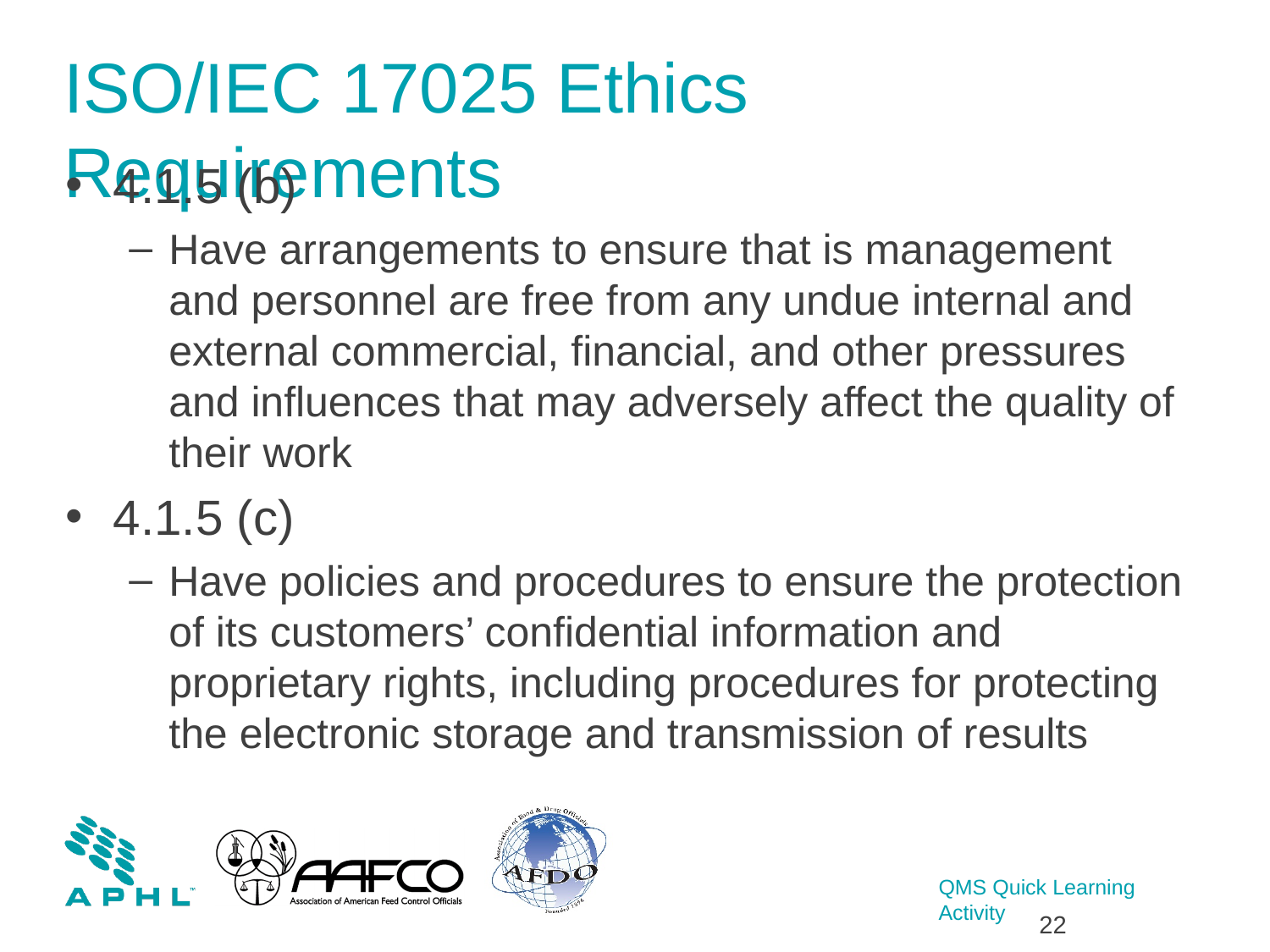

# ISO/IEC 17025 Ethics Requirements
4.1.5 (b)
Have arrangements to ensure that is management and personnel are free from any undue internal and external commercial, financial, and other pressures and influences that may adversely affect the quality of their work
4.1.5 (c)
Have policies and procedures to ensure the protection of its customers’ confidential information and proprietary rights, including procedures for protecting the electronic storage and transmission of results